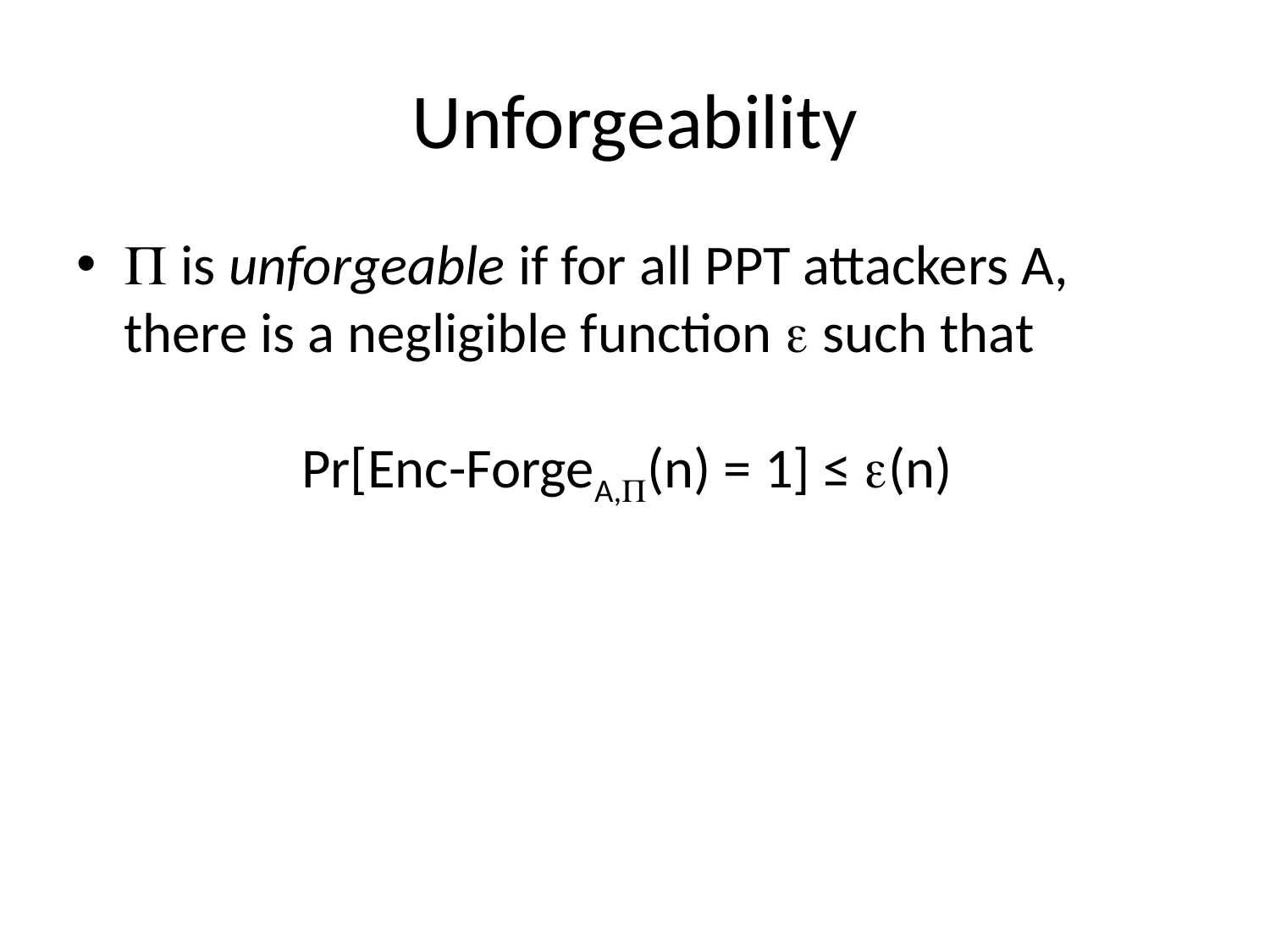

# Unforgeability
Π is unforgeable if for all PPT attackers A, there is a negligible function ε such that
              Pr[Enc-ForgeA,Π(n) = 1] ≤ ε(n)